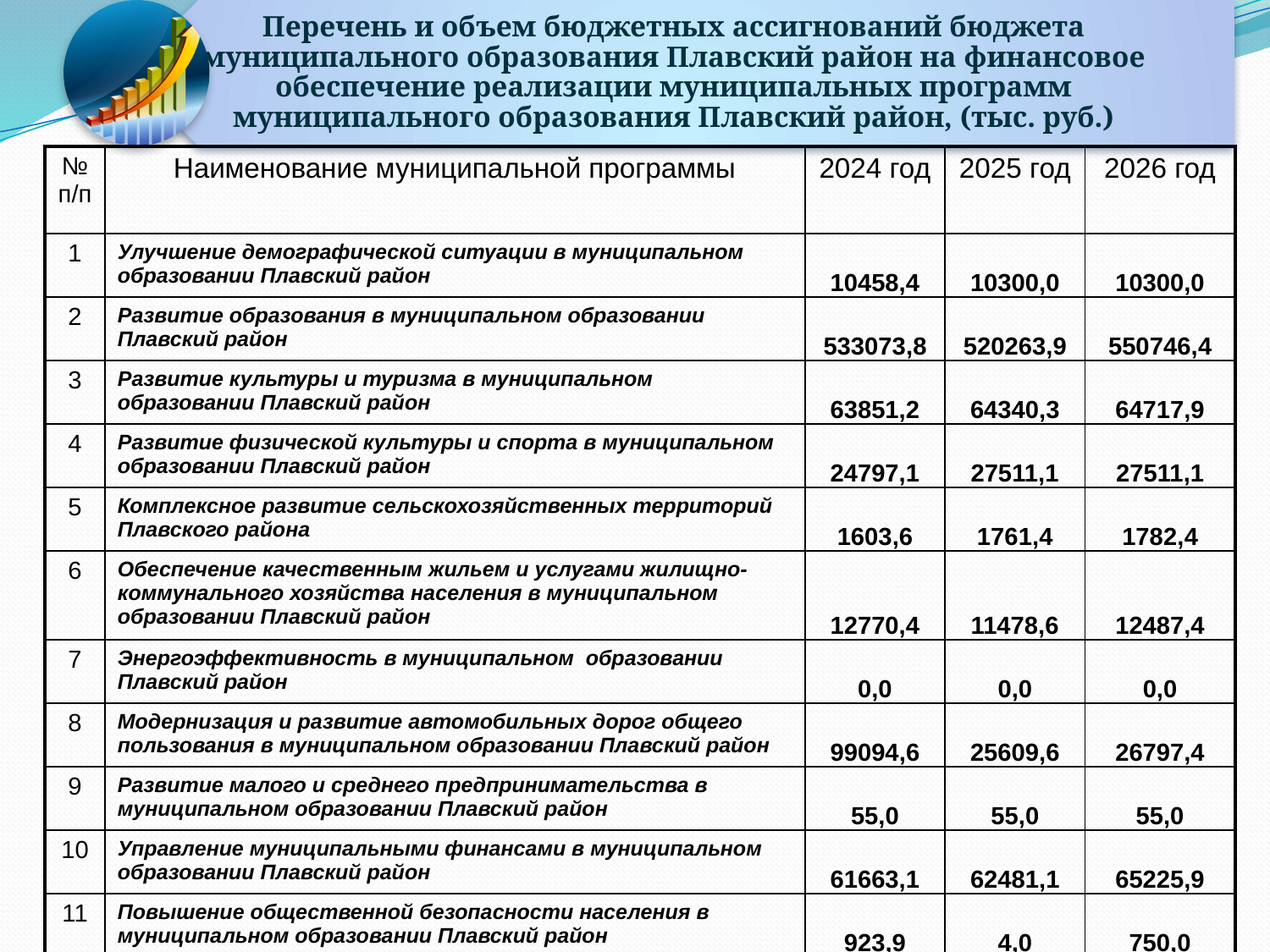

Перечень и объем бюджетных ассигнований бюджета муниципального образования Плавский район на финансовое обеспечение реализации муниципальных программ муниципального образования Плавский район, (тыс. руб.)
| № п/п | Наименование муниципальной программы | 2024 год | 2025 год | 2026 год |
| --- | --- | --- | --- | --- |
| 1 | Улучшение демографической ситуации в муниципальном образовании Плавский район | 10458,4 | 10300,0 | 10300,0 |
| 2 | Развитие образования в муниципальном образовании Плавский район | 533073,8 | 520263,9 | 550746,4 |
| 3 | Развитие культуры и туризма в муниципальном образовании Плавский район | 63851,2 | 64340,3 | 64717,9 |
| 4 | Развитие физической культуры и спорта в муниципальном образовании Плавский район | 24797,1 | 27511,1 | 27511,1 |
| 5 | Комплексное развитие сельскохозяйственных территорий Плавского района | 1603,6 | 1761,4 | 1782,4 |
| 6 | Обеспечение качественным жильем и услугами жилищно-коммунального хозяйства населения в муниципальном образовании Плавский район | 12770,4 | 11478,6 | 12487,4 |
| 7 | Энергоэффективность в муниципальном образовании Плавский район | 0,0 | 0,0 | 0,0 |
| 8 | Модернизация и развитие автомобильных дорог общего пользования в муниципальном образовании Плавский район | 99094,6 | 25609,6 | 26797,4 |
| 9 | Развитие малого и среднего предпринимательства в муниципальном образовании Плавский район | 55,0 | 55,0 | 55,0 |
| 10 | Управление муниципальными финансами в муниципальном образовании Плавский район | 61663,1 | 62481,1 | 65225,9 |
| 11 | Повышение общественной безопасности населения в муниципальном образовании Плавский район | 923,9 | 4,0 | 750,0 |